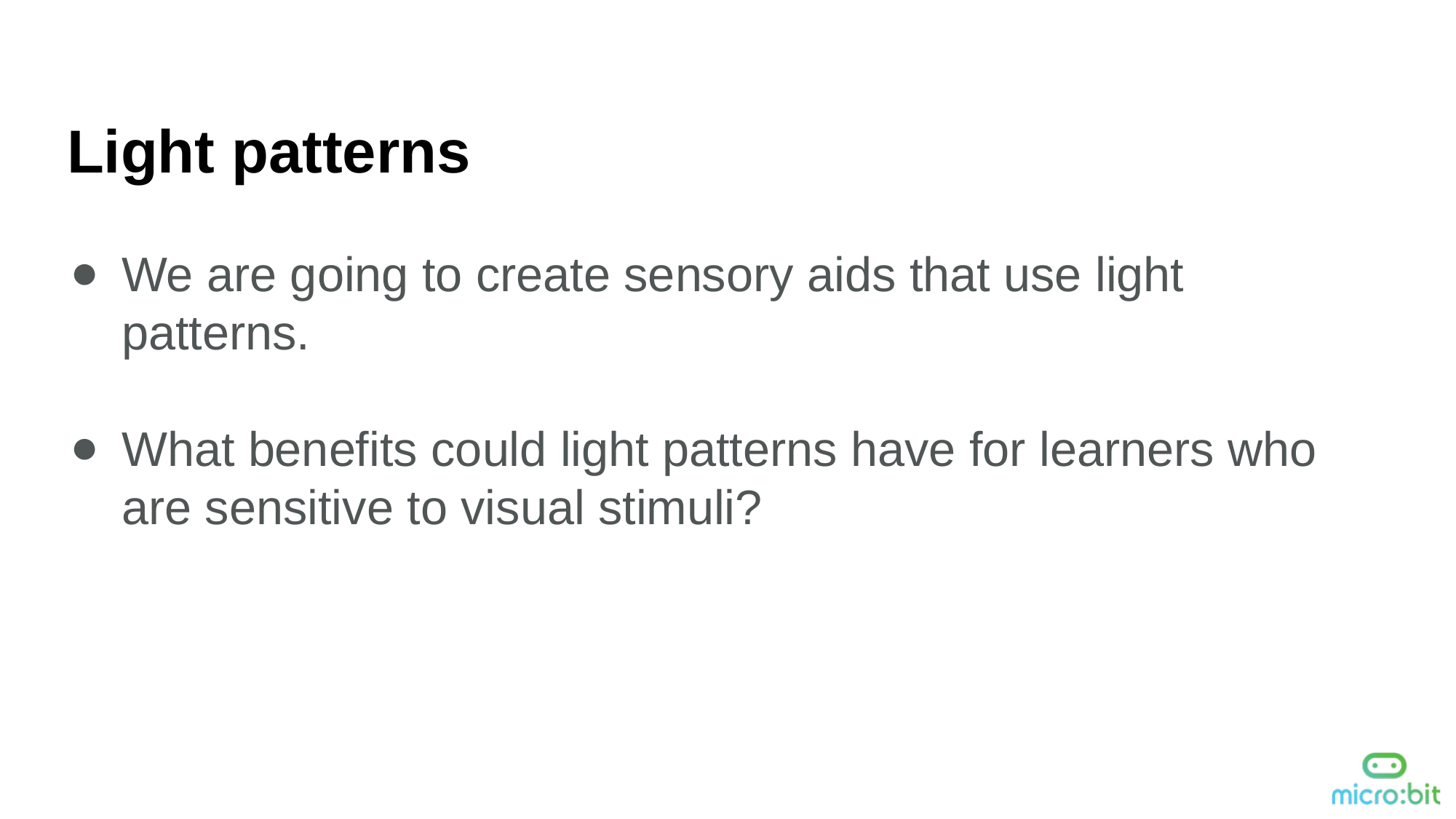

Light patterns

We are going to create sensory aids that use light patterns.

What benefits could light patterns have for learners who are sensitive to visual stimuli?